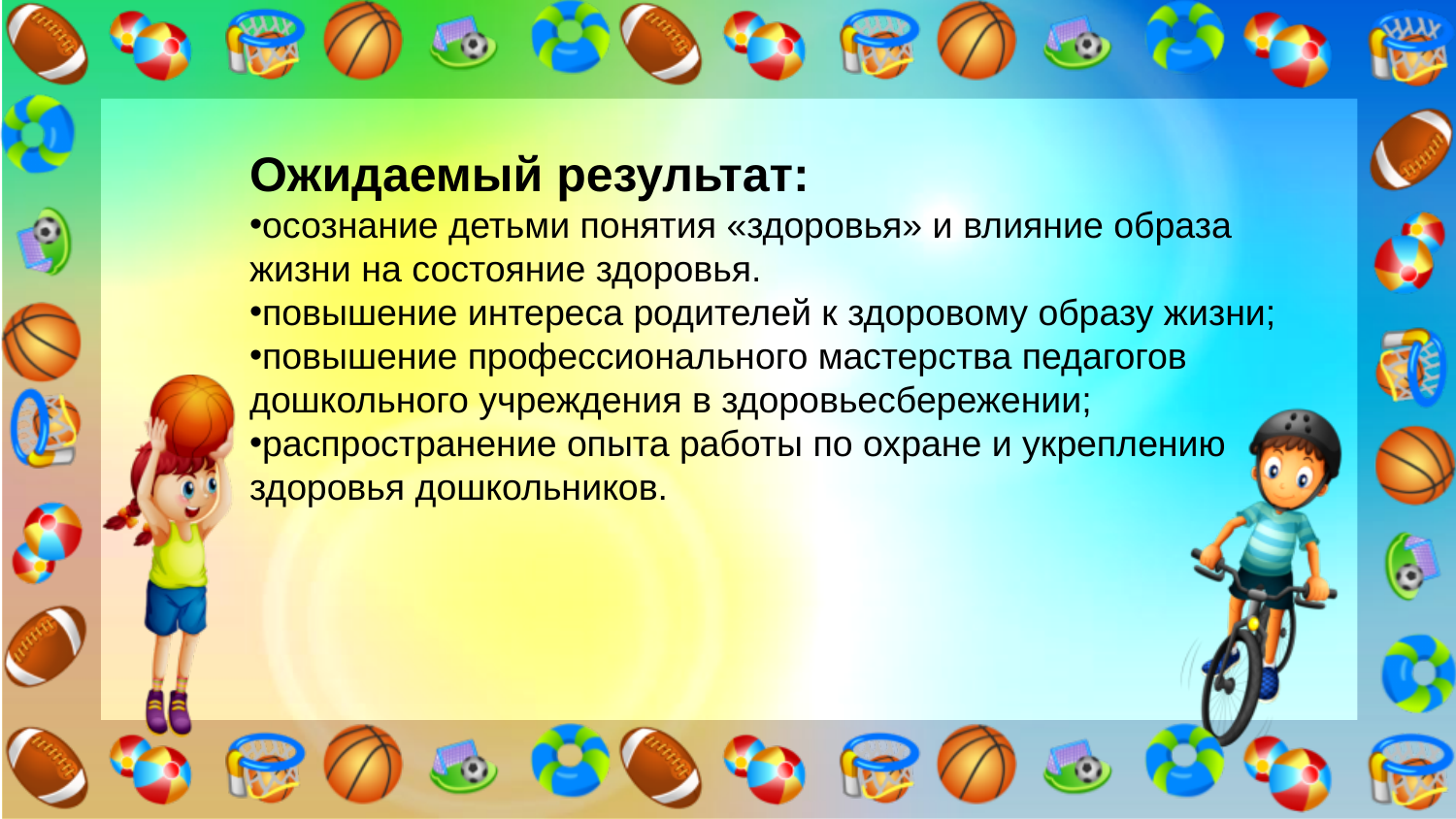

Ожидаемый результат:
осознание детьми понятия «здоровья» и влияние образа жизни на состояние здоровья.
повышение интереса родителей к здоровому образу жизни;
повышение профессионального мастерства педагогов дошкольного учреждения в здоровьесбережении;
распространение опыта работы по охране и укреплению здоровья дошкольников.